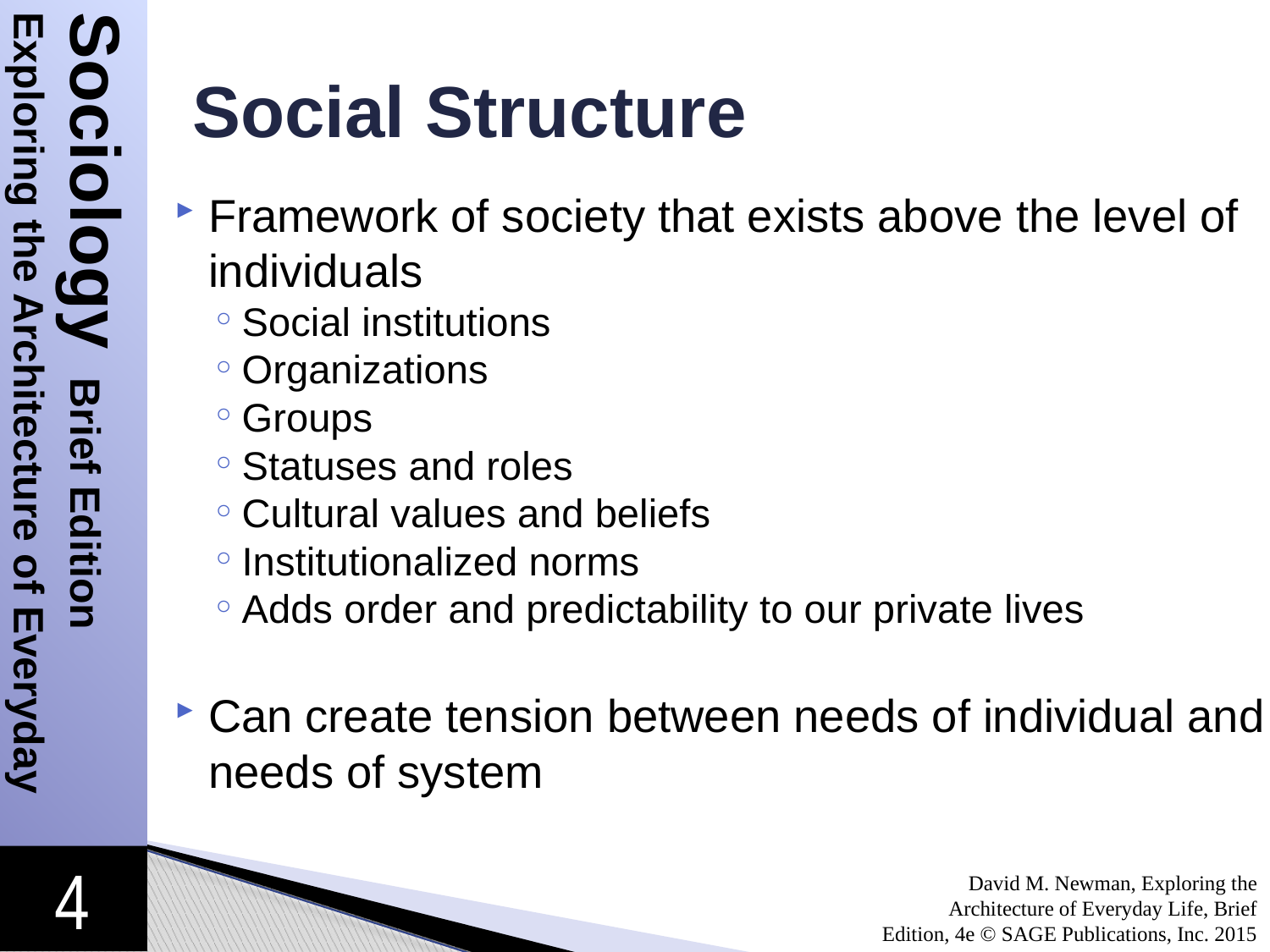

# Social Structure
Framework of society that exists above the level of individuals
Social institutions
Organizations
Groups
Statuses and roles
Cultural values and beliefs
Institutionalized norms
Adds order and predictability to our private lives

Can create tension between needs of individual and needs of system

David M. Newman, Exploring the Architecture of Everyday Life, Brief Edition, 4e © SAGE Publications, Inc. 2015